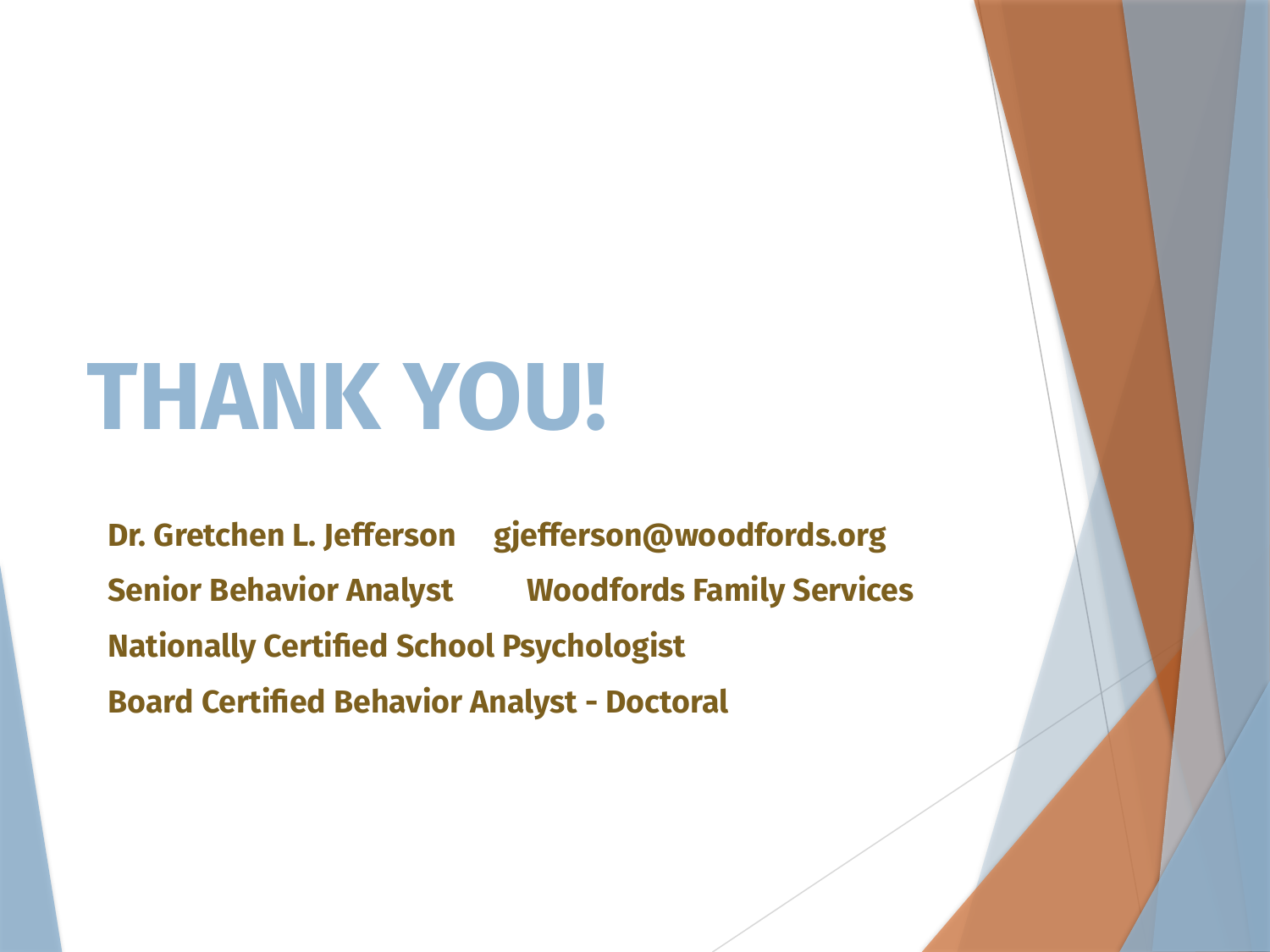

# THANK YOU!
Dr. Gretchen L. Jefferson     gjefferson@woodfords.org
Senior Behavior Analyst 	     Woodfords Family Services
Nationally Certified School Psychologist
Board Certified Behavior Analyst - Doctoral